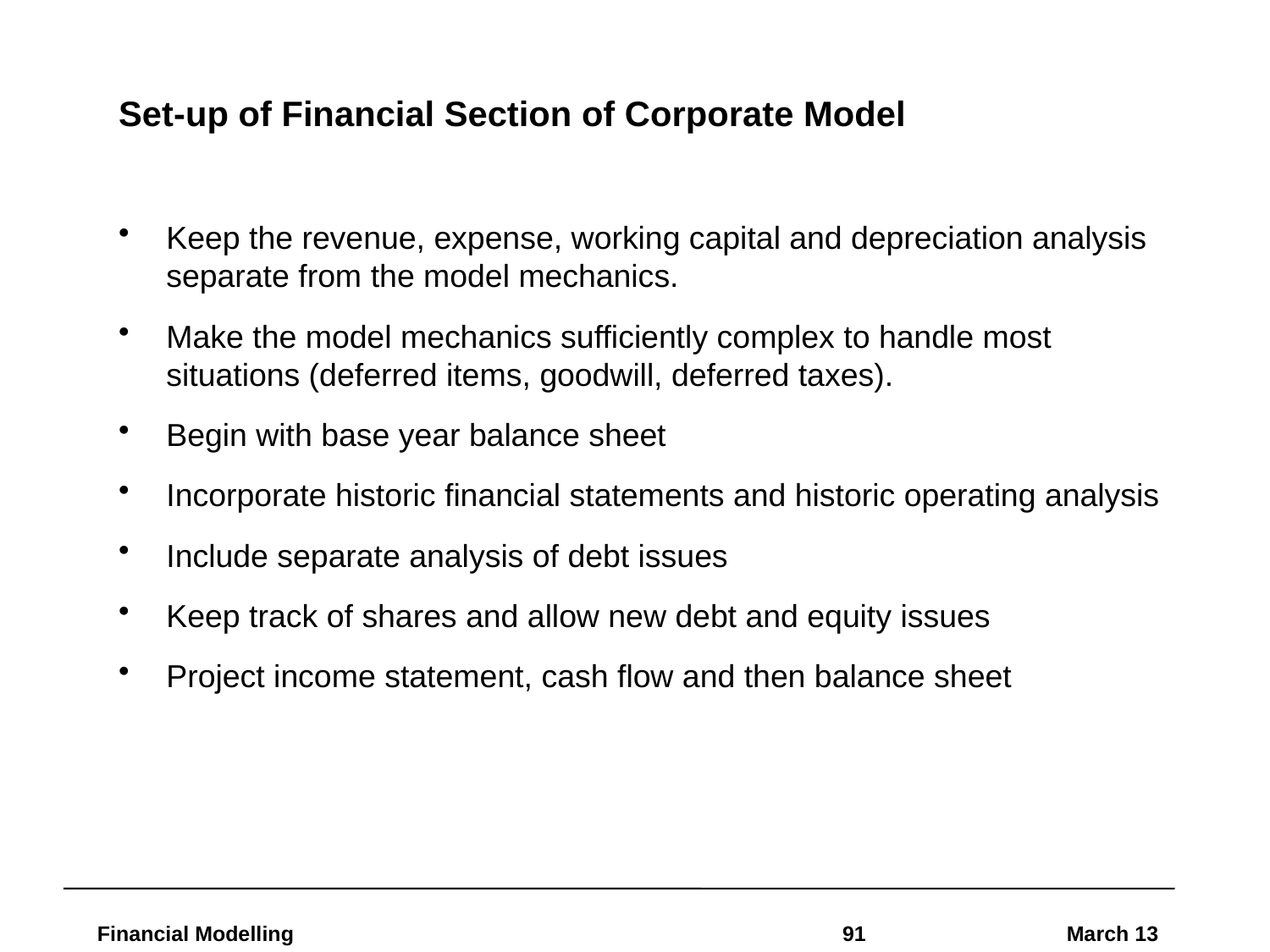

# Set-up of Financial Section of Corporate Model
Keep the revenue, expense, working capital and depreciation analysis separate from the model mechanics.
Make the model mechanics sufficiently complex to handle most situations (deferred items, goodwill, deferred taxes).
Begin with base year balance sheet
Incorporate historic financial statements and historic operating analysis
Include separate analysis of debt issues
Keep track of shares and allow new debt and equity issues
Project income statement, cash flow and then balance sheet